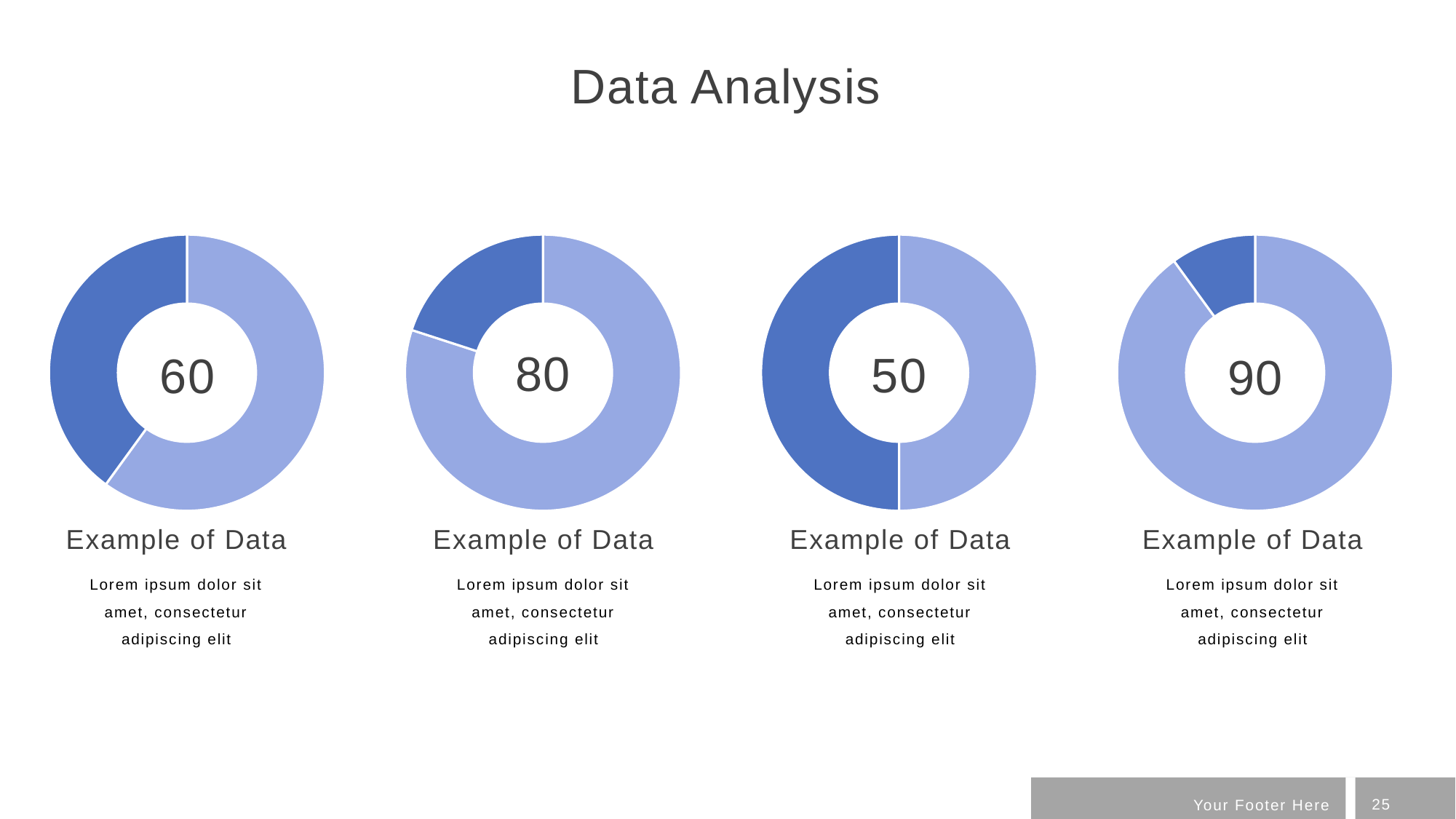

Data Analysis

### Chart

| Category | Sales |
|---|---|
| 1st Qtr | 60.0 |
| 2nd Qtr | 40.0 |

### Chart

| Category | Sales |
|---|---|
| 1st Qtr | 80.0 |
| 2nd Qtr | 20.0 |

### Chart

| Category | Sales |
|---|---|
| 1st Qtr | 50.0 |
| 2nd Qtr | 50.0 |

### Chart

| Category | Sales |
|---|---|
| 1st Qtr | 90.0 |
| 2nd Qtr | 10.0 |
80
50
60
90
Example of Data
Example of Data
Example of Data
Example of Data
Lorem ipsum dolor sit amet, consectetur adipiscing elit
Lorem ipsum dolor sit amet, consectetur adipiscing elit
Lorem ipsum dolor sit amet, consectetur adipiscing elit
Lorem ipsum dolor sit amet, consectetur adipiscing elit

25
Your Footer Here